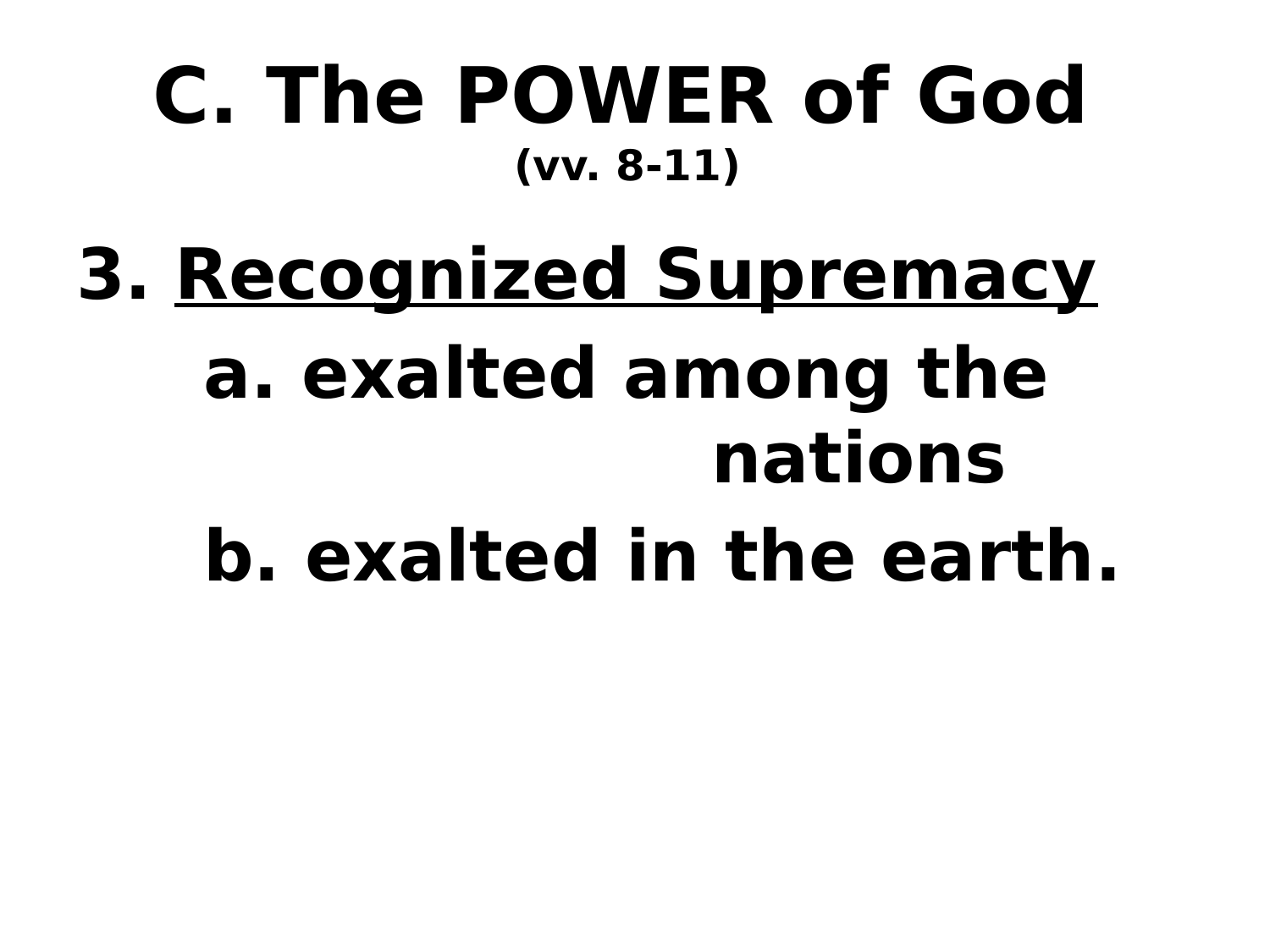

# C. The POWER of God (vv. 8-11)
3. Recognized Supremacy
	a. exalted among the 						nations
	b. exalted in the earth.